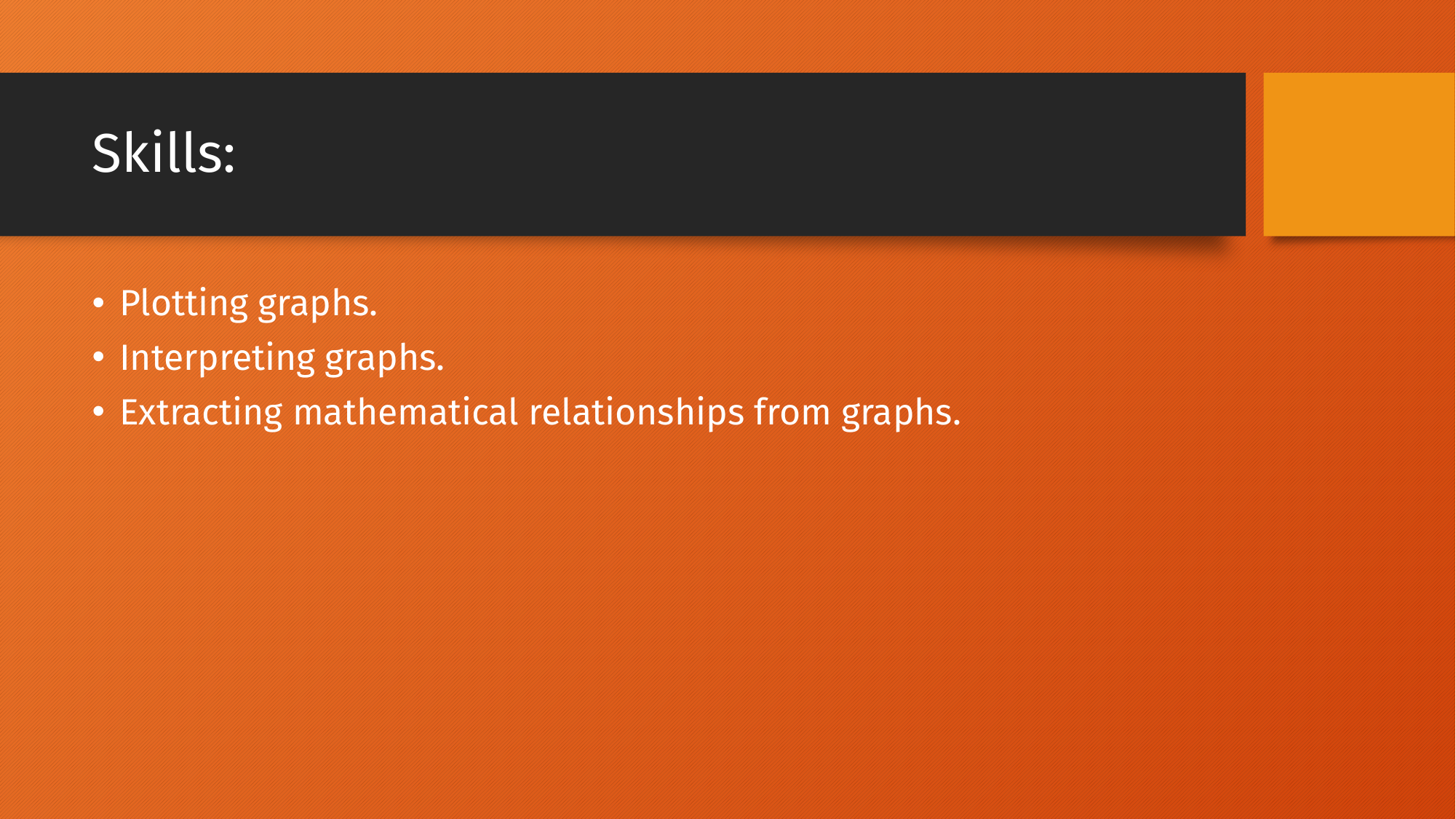

# Skills:
Plotting graphs.
Interpreting graphs.
Extracting mathematical relationships from graphs.